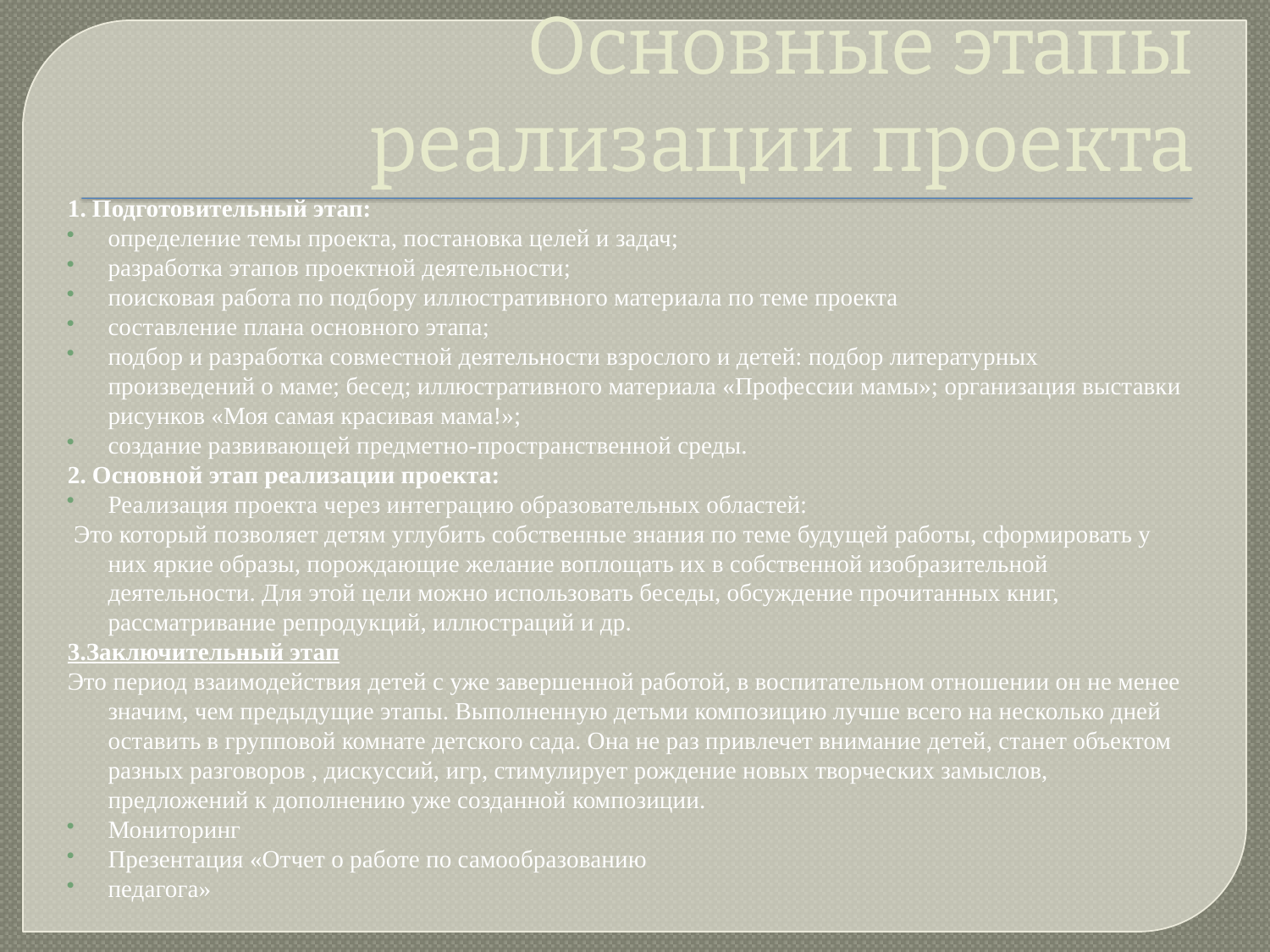

Основные этапы реализации проекта
1. Подготовительный этап:
определение темы проекта, постановка целей и задач;
разработка этапов проектной деятельности;
поисковая работа по подбору иллюстративного материала по теме проекта
составление плана основного этапа;
подбор и разработка совместной деятельности взрослого и детей: подбор литературных произведений о маме; бесед; иллюстративного материала «Профессии мамы»; организация выставки рисунков «Моя самая красивая мама!»;
создание развивающей предметно-пространственной среды.
2. Основной этап реализации проекта:
Реализация проекта через интеграцию образовательных областей:
 Это который позволяет детям углубить собственные знания по теме будущей работы, сформировать у них яркие образы, порождающие желание воплощать их в собственной изобразительной деятельности. Для этой цели можно использовать беседы, обсуждение прочитанных книг, рассматривание репродукций, иллюстраций и др.
3.Заключительный этап
Это период взаимодействия детей с уже завершенной работой, в воспитательном отношении он не менее значим, чем предыдущие этапы. Выполненную детьми композицию лучше всего на несколько дней оставить в групповой комнате детского сада. Она не раз привлечет внимание детей, станет объектом разных разговоров , дискуссий, игр, стимулирует рождение новых творческих замыслов, предложений к дополнению уже созданной композиции.
Мониторинг
Презентация «Отчет о работе по самообразованию
педагога»